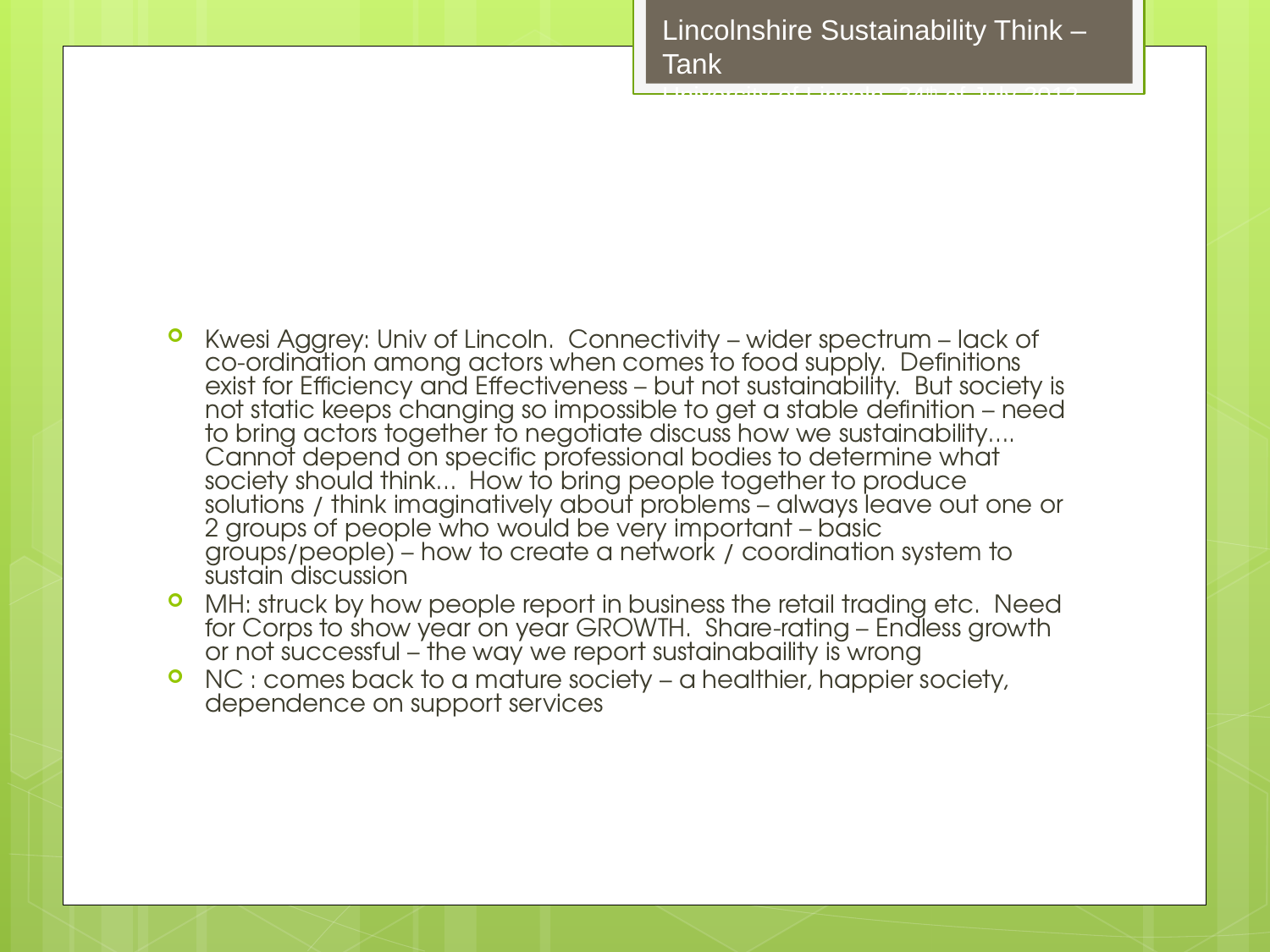

Kwesi Aggrey: Univ of Lincoln.  Connectivity – wider spectrum – lack of co-ordination among actors when comes to food supply.  Definitions exist for Efficiency and Effectiveness – but not sustainability.  But society is not static keeps changing so impossible to get a stable definition – need to bring actors together to negotiate discuss how we sustainability….  Cannot depend on specific professional bodies to determine what society should think…  How to bring people together to produce solutions / think imaginatively about problems – always leave out one or 2 groups of people who would be very important – basic groups/people) – how to create a network / coordination system to sustain discussion
MH: struck by how people report in business the retail trading etc.  Need for Corps to show year on year GROWTH.  Share-rating – Endless growth or not successful – the way we report sustainabaility is wrong
NC : comes back to a mature society – a healthier, happier society, dependence on support services